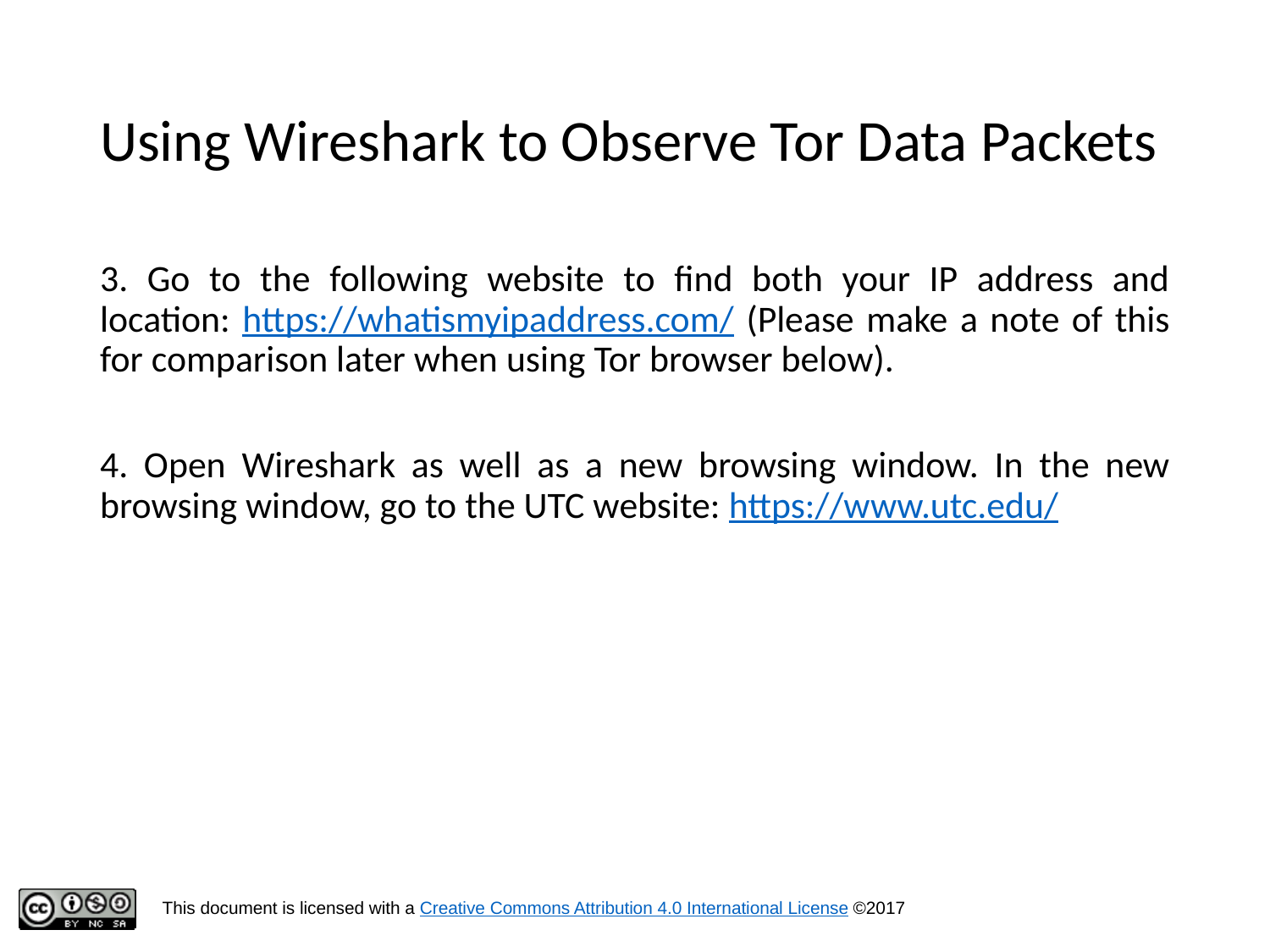

# Using Wireshark to Observe Tor Data Packets
3. Go to the following website to find both your IP address and location: https://whatismyipaddress.com/ (Please make a note of this for comparison later when using Tor browser below).

4. Open Wireshark as well as a new browsing window. In the new browsing window, go to the UTC website: https://www.utc.edu/